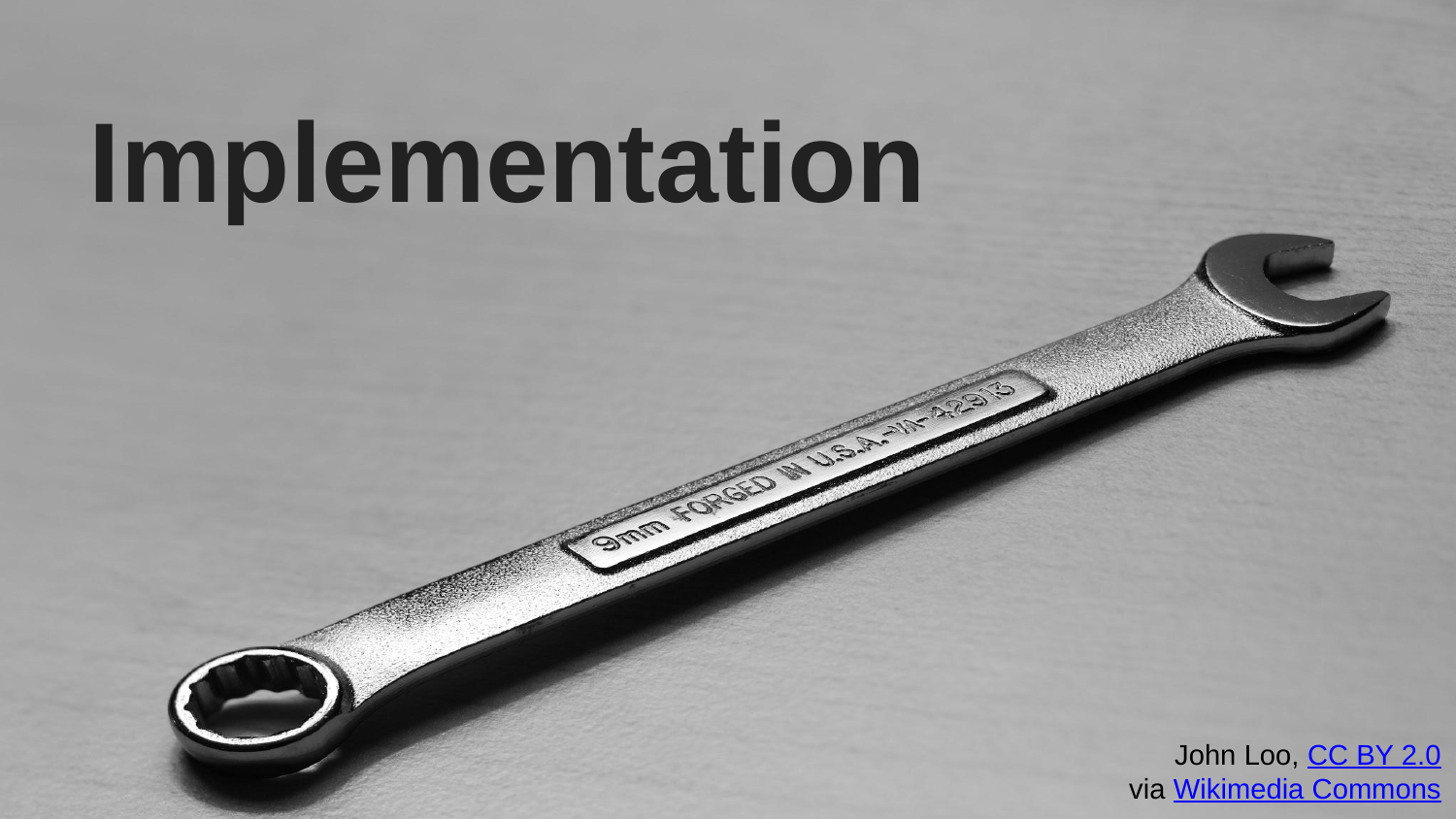

# Implementation
John Loo, CC BY 2.0
via Wikimedia Commons